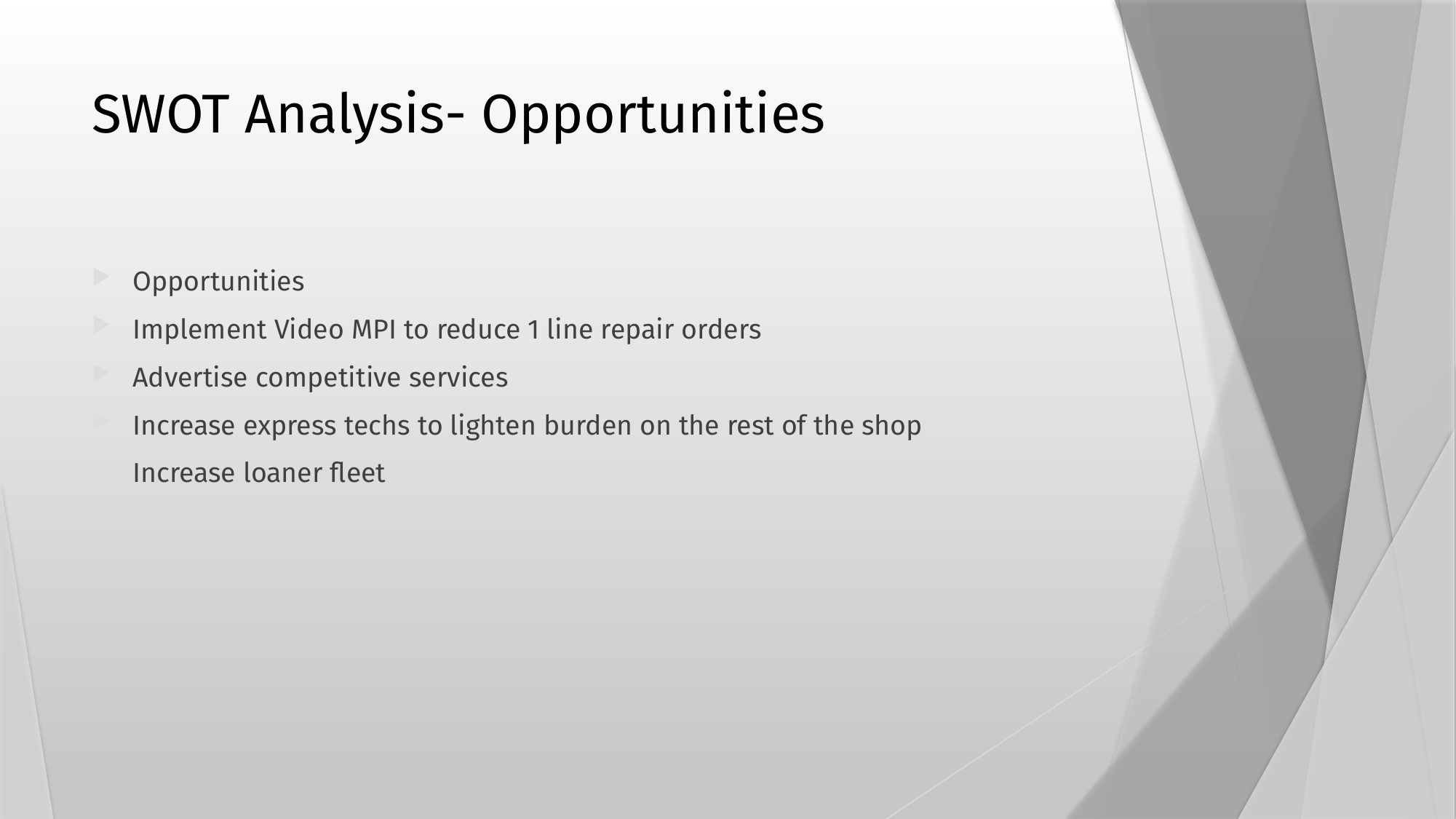

# SWOT Analysis- Opportunities
Opportunities
Implement Video MPI to reduce 1 line repair orders
Advertise competitive services
Increase express techs to lighten burden on the rest of the shop
Increase loaner fleet